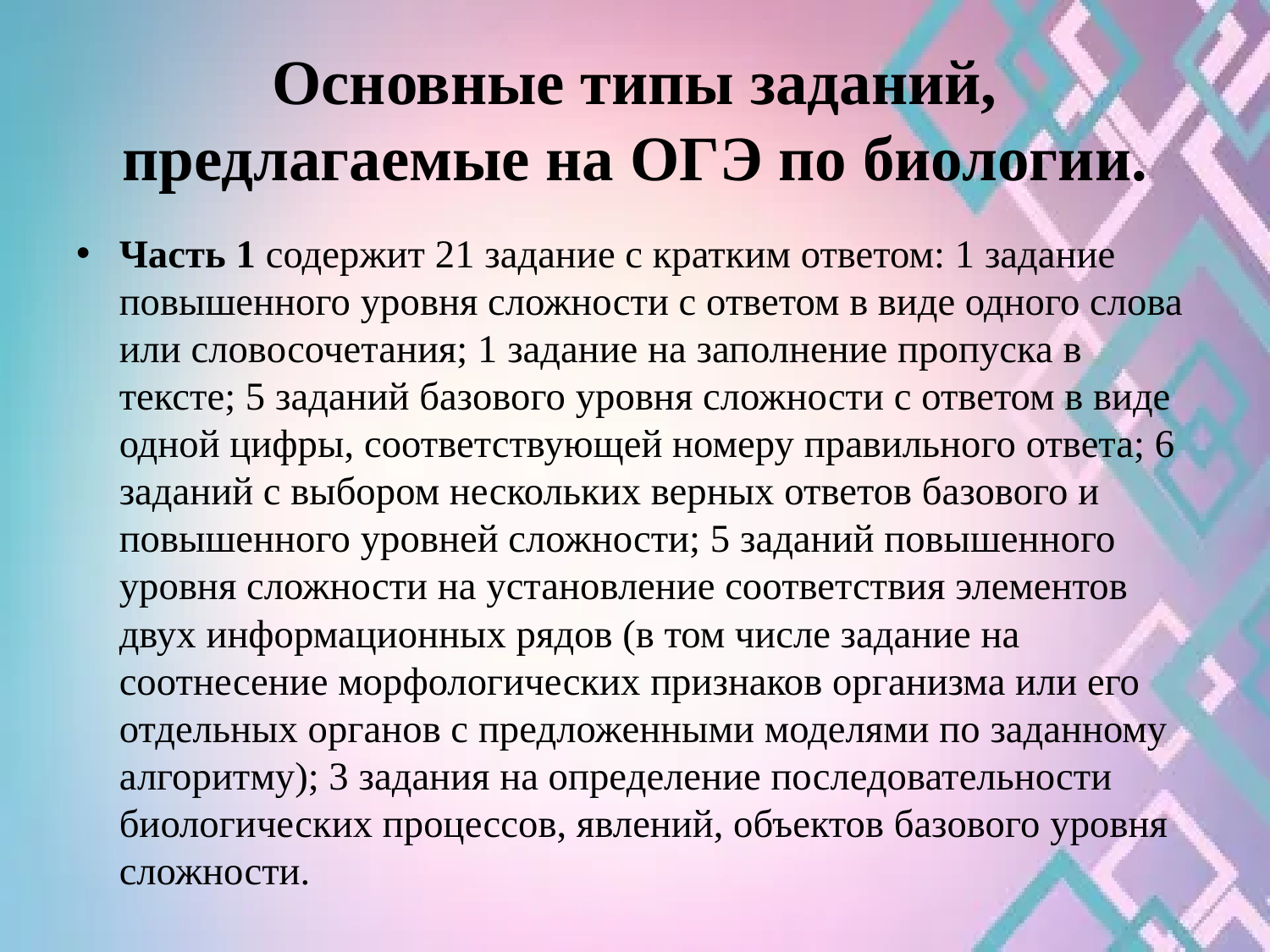

# Основные типы заданий, предлагаемые на ОГЭ по биологии.
Часть 1 содержит 21 задание с кратким ответом: 1 задание повышенного уровня сложности с ответом в виде одного слова или словосочетания; 1 задание на заполнение пропуска в тексте; 5 заданий базового уровня сложности с ответом в виде одной цифры, соответствующей номеру правильного ответа; 6 заданий с выбором нескольких верных ответов базового и повышенного уровней сложности; 5 заданий повышенного уровня сложности на установление соответствия элементов двух информационных рядов (в том числе задание на соотнесение морфологических признаков организма или его отдельных органов с предложенными моделями по заданному алгоритму); 3 задания на определение последовательности биологических процессов, явлений, объектов базового уровня сложности.